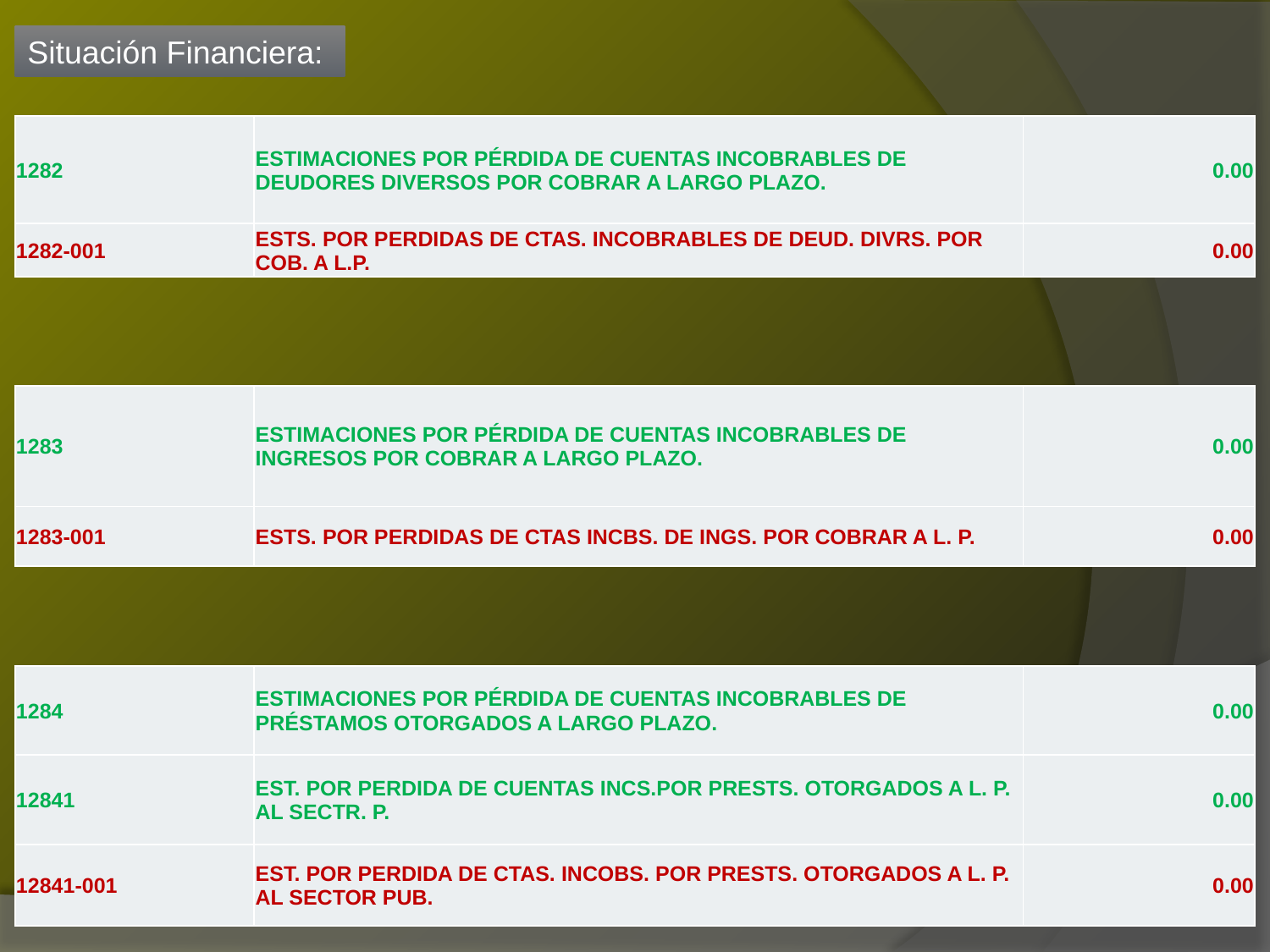

Situación Financiera:
| 1282 | ESTIMACIONES POR PÉRDIDA DE CUENTAS INCOBRABLES DE DEUDORES DIVERSOS POR COBRAR A LARGO PLAZO. | 0.00 |
| --- | --- | --- |
| 1282-001 | ESTS. POR PERDIDAS DE CTAS. INCOBRABLES DE DEUD. DIVRS. POR COB. A L.P. | 0.00 |
| 1283 | ESTIMACIONES POR PÉRDIDA DE CUENTAS INCOBRABLES DE INGRESOS POR COBRAR A LARGO PLAZO. | 0.00 |
| --- | --- | --- |
| 1283-001 | ESTS. POR PERDIDAS DE CTAS INCBS. DE INGS. POR COBRAR A L. P. | 0.00 |
| 1284 | ESTIMACIONES POR PÉRDIDA DE CUENTAS INCOBRABLES DE PRÉSTAMOS OTORGADOS A LARGO PLAZO. | 0.00 |
| --- | --- | --- |
| 12841 | EST. POR PERDIDA DE CUENTAS INCS.POR PRESTS. OTORGADOS A L. P. AL SECTR. P. | 0.00 |
| 12841-001 | EST. POR PERDIDA DE CTAS. INCOBS. POR PRESTS. OTORGADOS A L. P. AL SECTOR PUB. | 0.00 |